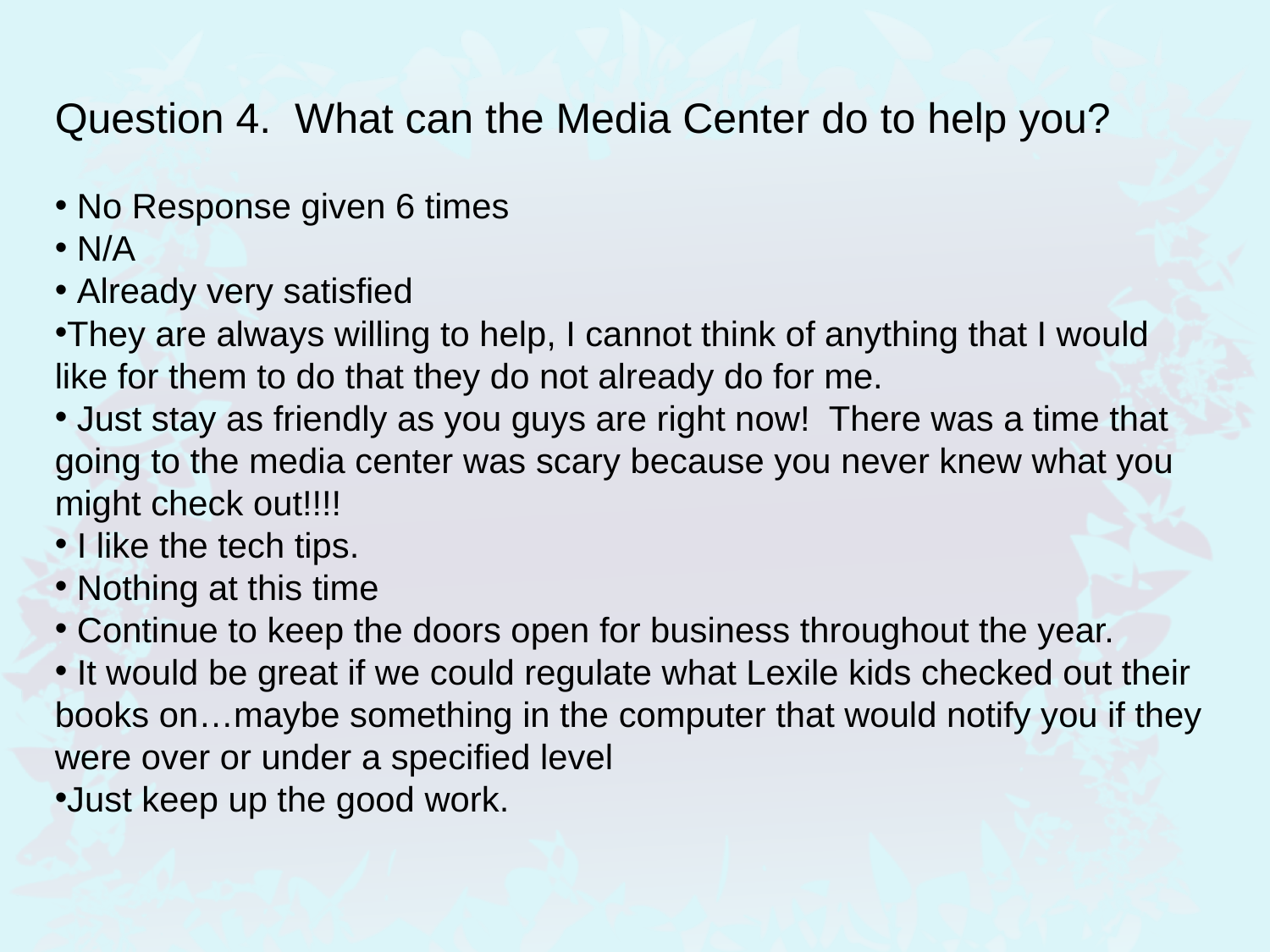

Question 4.  What can the Media Center do to help you?

 No Response given 6 times
 N/A
 Already very satisfied
They are always willing to help, I cannot think of anything that I would like for them to do that they do not already do for me.
 Just stay as friendly as you guys are right now!  There was a time that going to the media center was scary because you never knew what you might check out!!!!
 I like the tech tips.
 Nothing at this time
 Continue to keep the doors open for business throughout the year.
 It would be great if we could regulate what Lexile kids checked out their books on…maybe something in the computer that would notify you if they were over or under a specified level
Just keep up the good work.